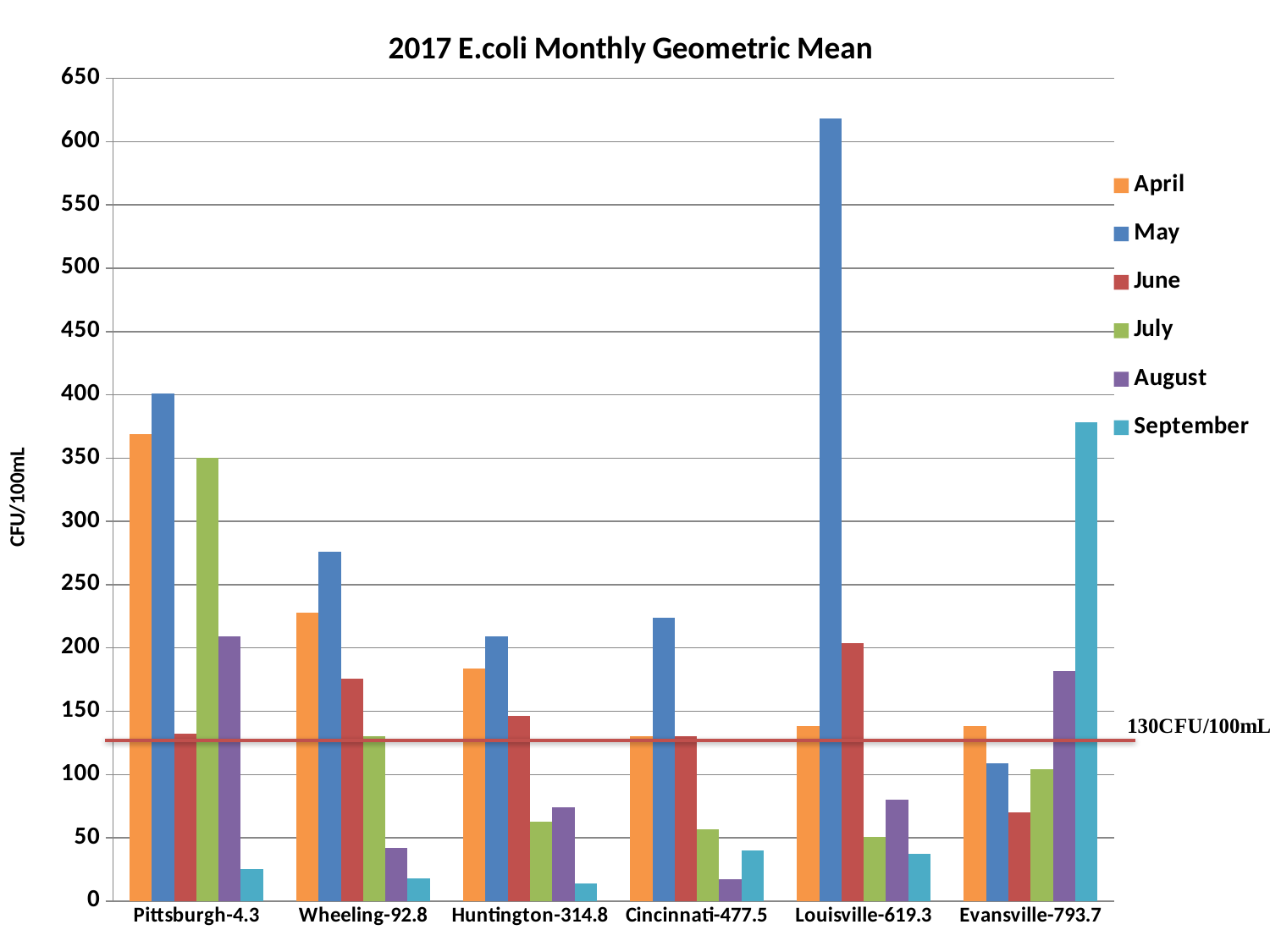

### Chart: 2017 E.coli Monthly Geometric Mean

| Category | April | May | June | July | August | September |
|---|---|---|---|---|---|---|
| Pittsburgh-4.3 | 369.0 | 401.0 | 132.0 | 350.0 | 209.0 | 25.0 |
| Wheeling-92.8 | 228.0 | 276.0 | 176.0 | 130.0 | 42.0 | 18.0 |
| Huntington-314.8 | 184.0 | 209.0 | 146.0 | 63.0 | 74.0 | 14.0 |
| Cincinnati-477.5 | 130.0 | 224.0 | 130.0 | 57.0 | 17.0 | 40.0 |
| Louisville-619.3 | 138.0 | 618.0 | 204.0 | 51.0 | 80.0 | 37.0 |
| Evansville-793.7 | 138.0 | 109.0 | 70.0 | 104.0 | 182.0 | 378.0 |